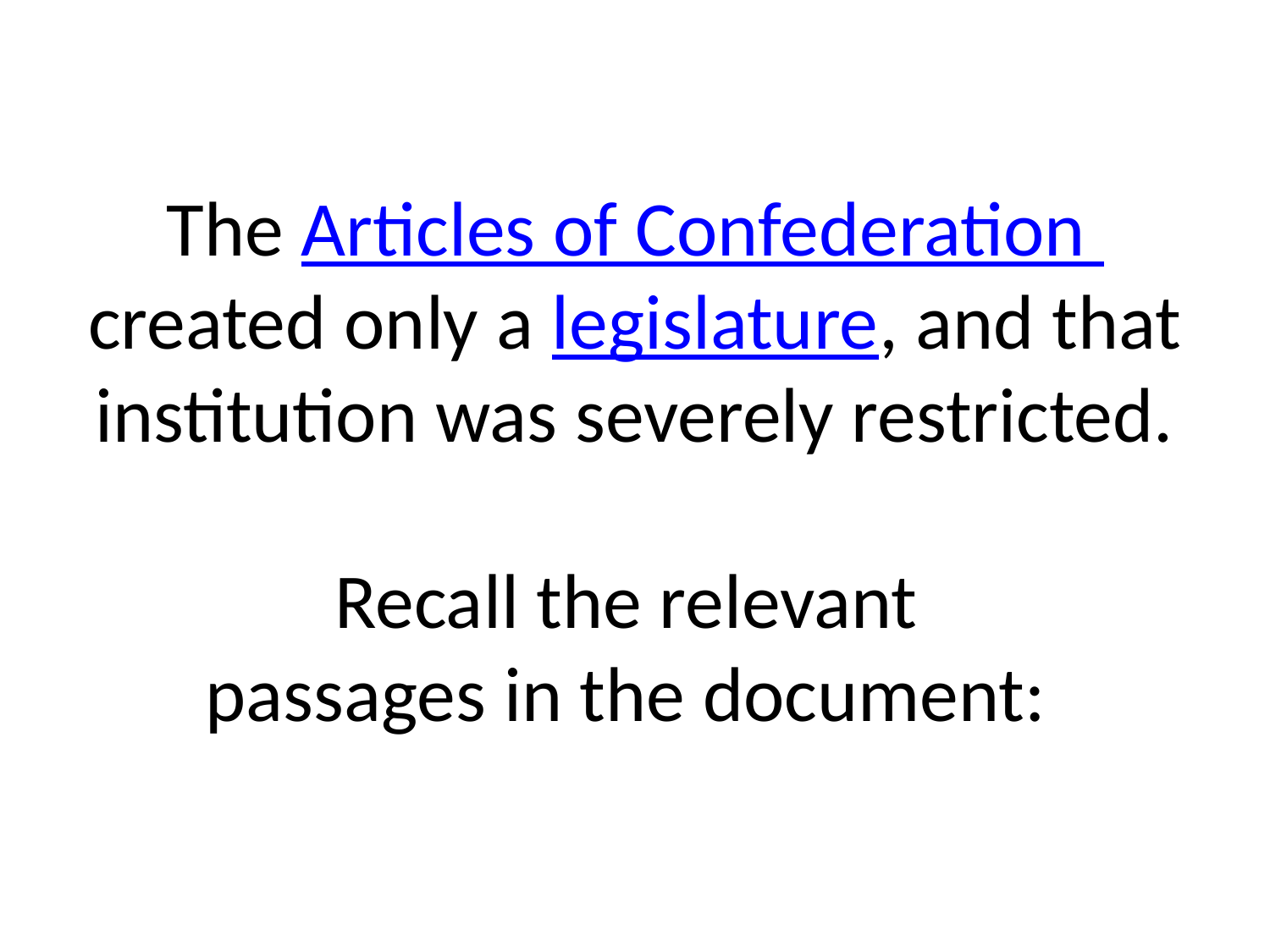

# The Articles of Confederation created only a legislature, and that institution was severely restricted. Recall the relevant passages in the document: